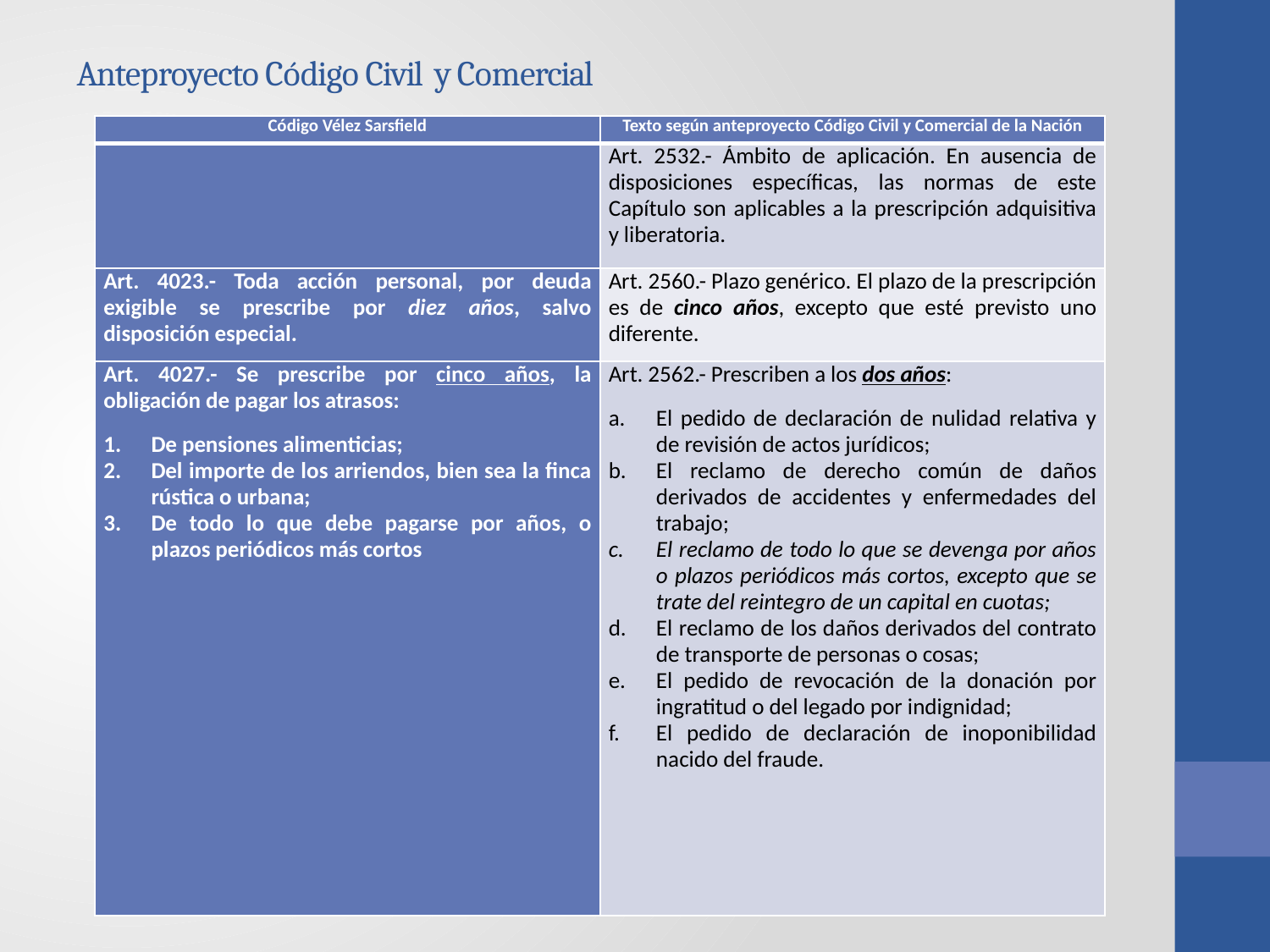

# Anteproyecto Código Civil  y Comercial
| Código Vélez Sarsfield | Texto según anteproyecto Código Civil y Comercial de la Nación |
| --- | --- |
|  | Art. 2532.- Ámbito de aplicación. En ausencia de disposiciones específicas, las normas de este Capítulo son aplicables a la prescripción adquisitiva y liberatoria. |
| Art. 4023.- Toda acción personal, por deuda exigible se prescribe por diez años, salvo disposición especial. | Art. 2560.- Plazo genérico. El plazo de la prescripción es de cinco años, excepto que esté previsto uno diferente. |
| Art. 4027.- Se prescribe por cinco años, la obligación de pagar los atrasos: De pensiones alimenticias; Del importe de los arriendos, bien sea la finca rústica o urbana; De todo lo que debe pagarse por años, o plazos periódicos más cortos | Art. 2562.- Prescriben a los dos años: El pedido de declaración de nulidad relativa y de revisión de actos jurídicos; El reclamo de derecho común de daños derivados de accidentes y enfermedades del trabajo; El reclamo de todo lo que se devenga por años o plazos periódicos más cortos, excepto que se trate del reintegro de un capital en cuotas; El reclamo de los daños derivados del contrato de transporte de personas o cosas; El pedido de revocación de la donación por ingratitud o del legado por indignidad; El pedido de declaración de inoponibilidad nacido del fraude. |